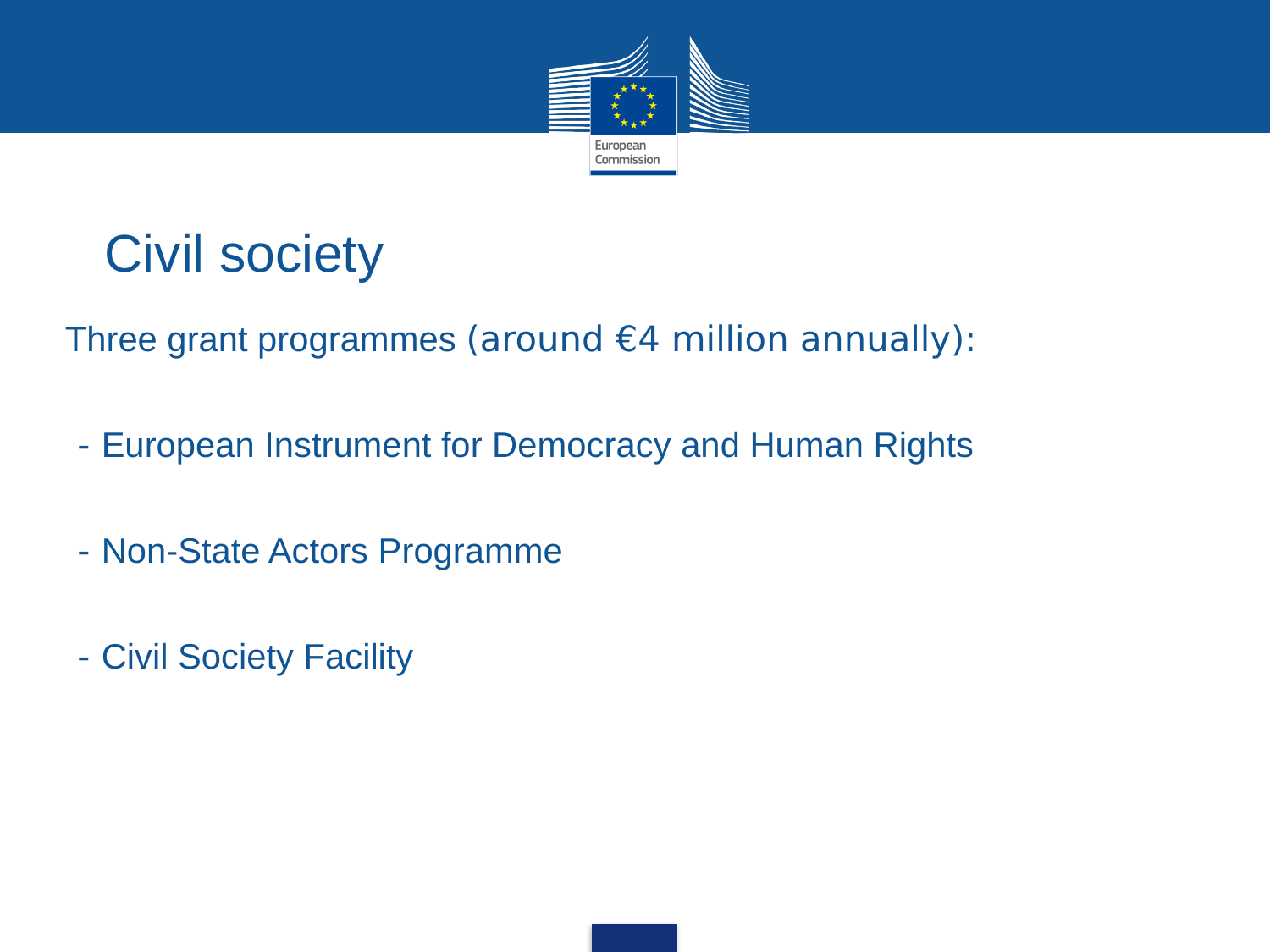

Civil society
Three grant programmes (around €4 million annually):

- European Instrument for Democracy and Human Rights

- Non-State Actors Programme

- Civil Society Facility